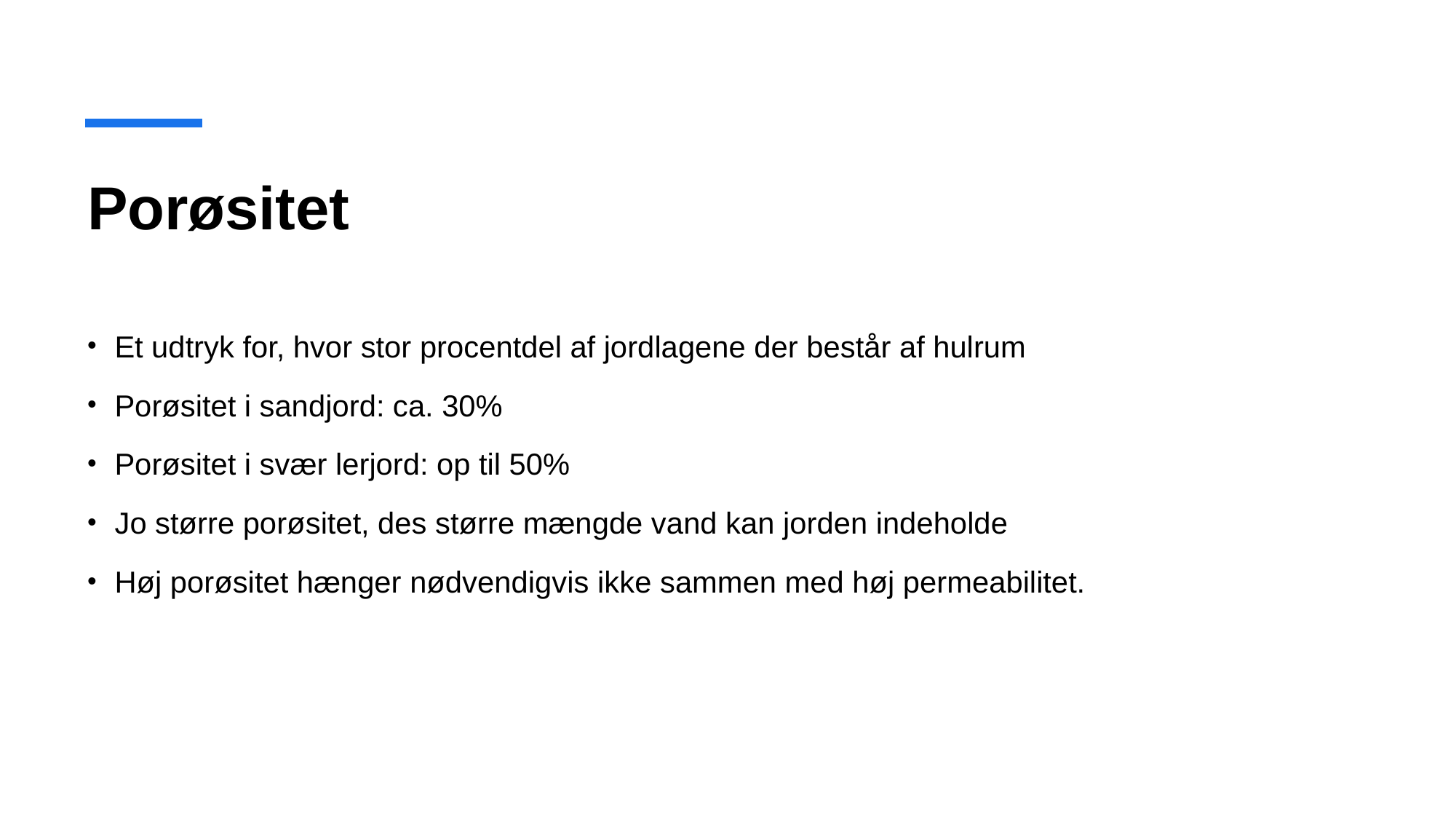

# Porøsitet
Et udtryk for, hvor stor procentdel af jordlagene der består af hulrum
Porøsitet i sandjord: ca. 30%
Porøsitet i svær lerjord: op til 50%
Jo større porøsitet, des større mængde vand kan jorden indeholde
Høj porøsitet hænger nødvendigvis ikke sammen med høj permeabilitet.